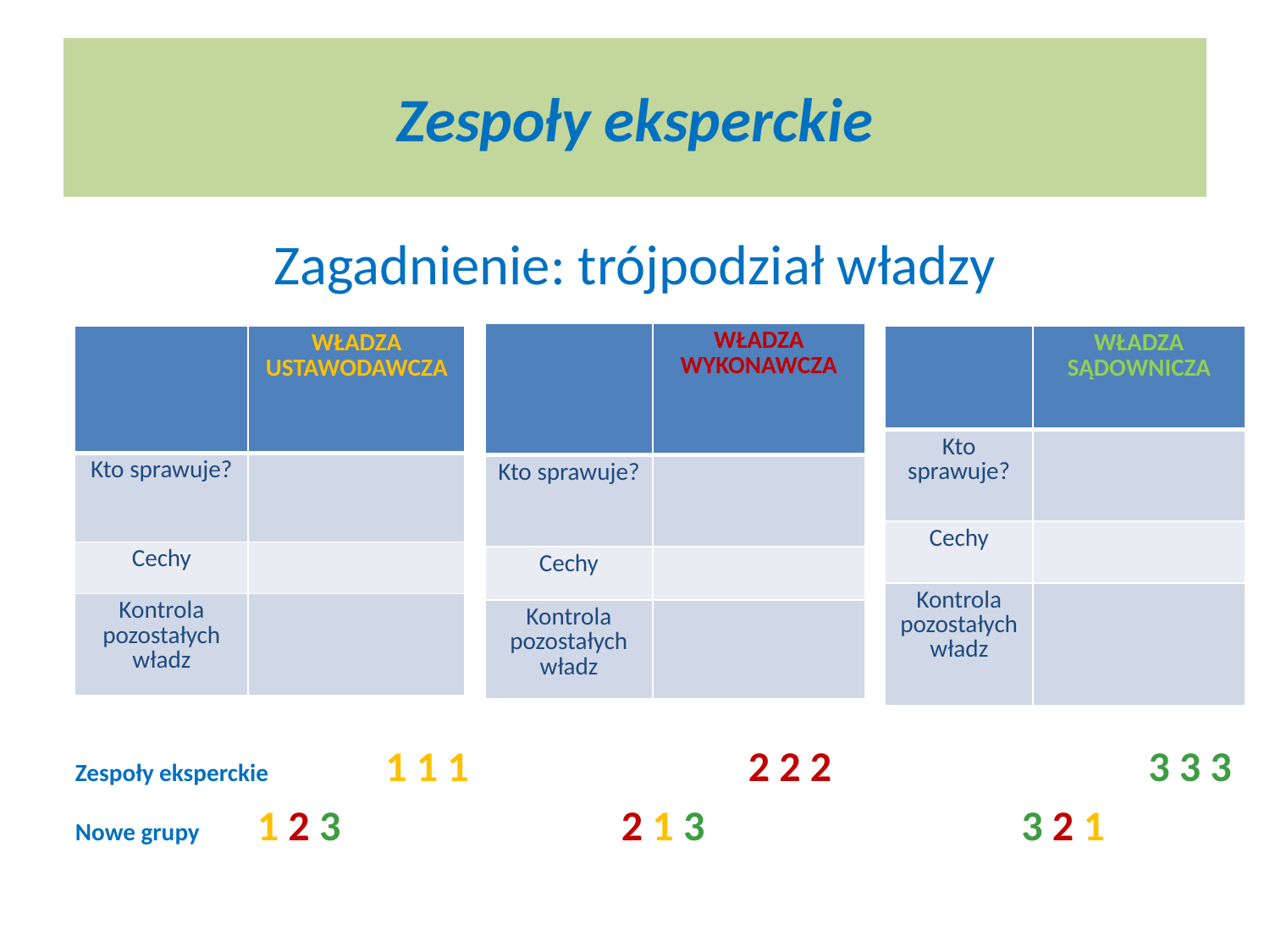

# Zespoły eksperckie
Zagadnienie: trójpodział władzy

	Zespoły eksperckie	       1 1 1		    2 2 2			      3 3 3
	Nowe grupy	          1 2 3 		    2 1 3			      3 2 1

|  | WŁADZA WYKONAWCZA |
| --- | --- |
| Kto sprawuje? |  |
| Cechy |  |
| Kontrola pozostałych władz |  |
|  | WŁADZA USTAWODAWCZA |
| --- | --- |
| Kto sprawuje? |  |
| Cechy |  |
| Kontrola pozostałych władz |  |
|  | WŁADZA SĄDOWNICZA |
| --- | --- |
| Kto sprawuje? |  |
| Cechy |  |
| Kontrola pozostałych władz |  |